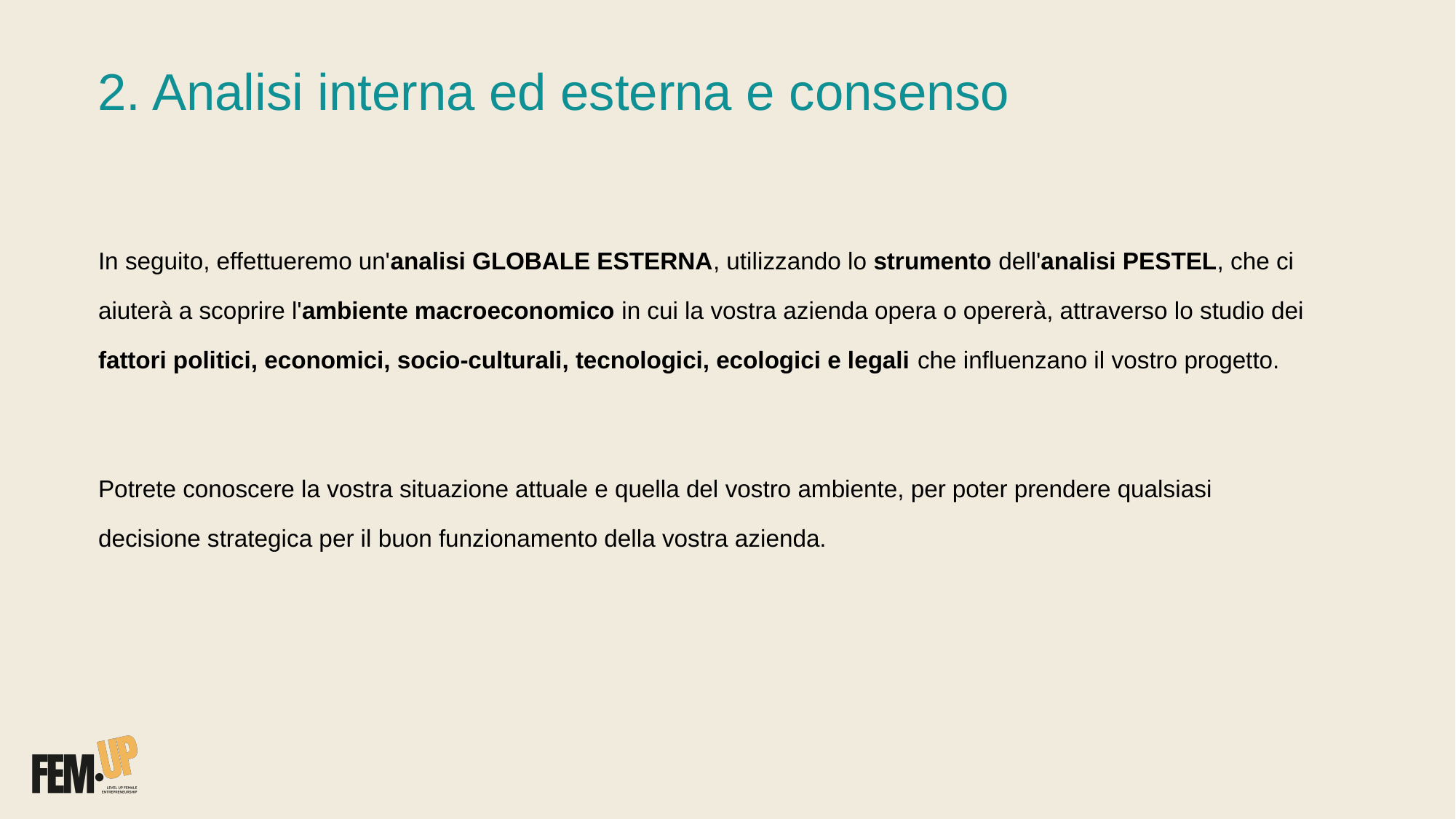

# 2. Analisi interna ed esterna e consenso
In seguito, effettueremo un'analisi GLOBALE ESTERNA, utilizzando lo strumento dell'analisi PESTEL, che ci aiuterà a scoprire l'ambiente macroeconomico in cui la vostra azienda opera o opererà, attraverso lo studio dei fattori politici, economici, socio-culturali, tecnologici, ecologici e legali che influenzano il vostro progetto.

Potrete conoscere la vostra situazione attuale e quella del vostro ambiente, per poter prendere qualsiasi decisione strategica per il buon funzionamento della vostra azienda.